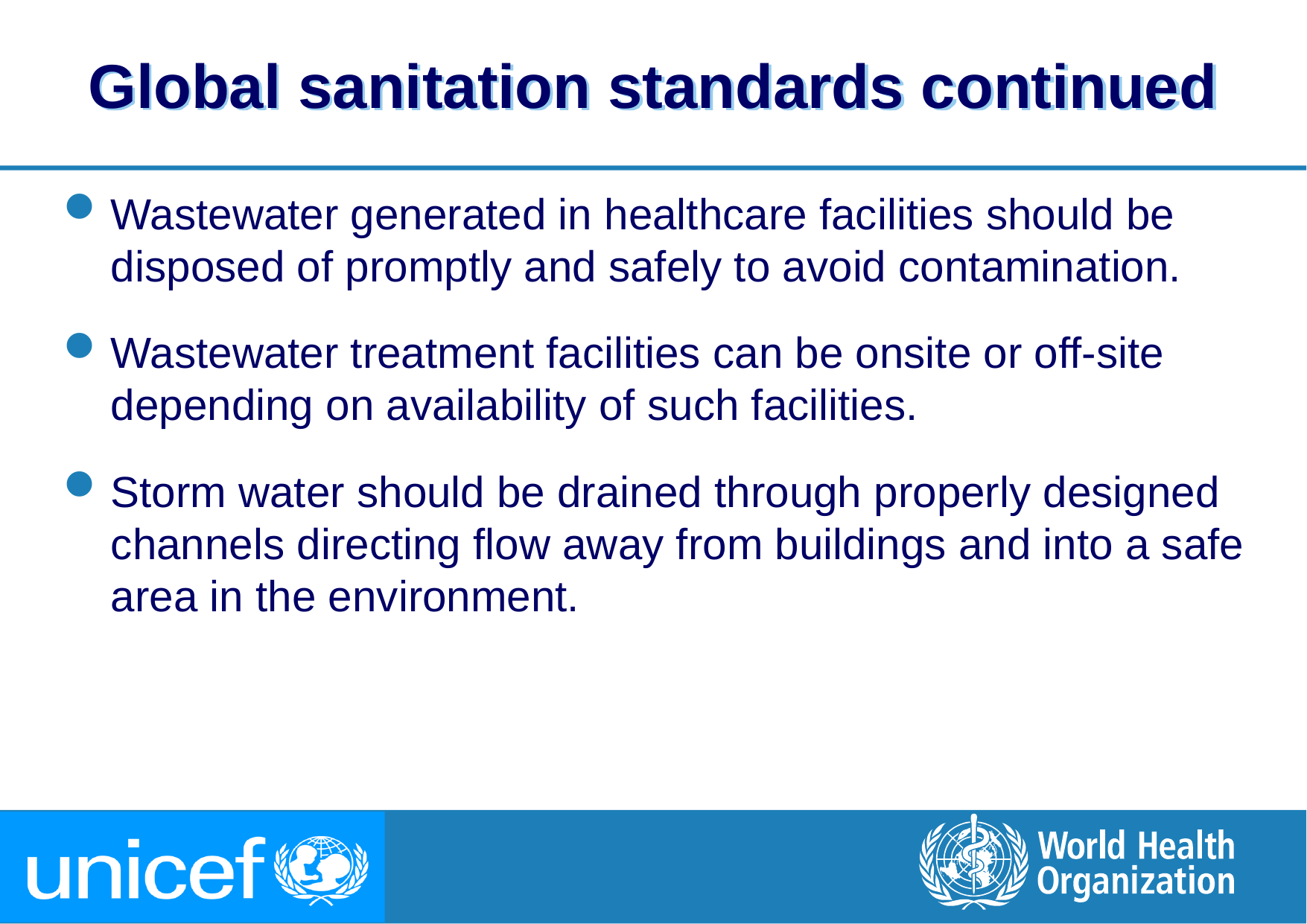

# Global sanitation standards continued
Wastewater generated in healthcare facilities should be disposed of promptly and safely to avoid contamination.
Wastewater treatment facilities can be onsite or off-site depending on availability of such facilities.
Storm water should be drained through properly designed channels directing flow away from buildings and into a safe area in the environment.